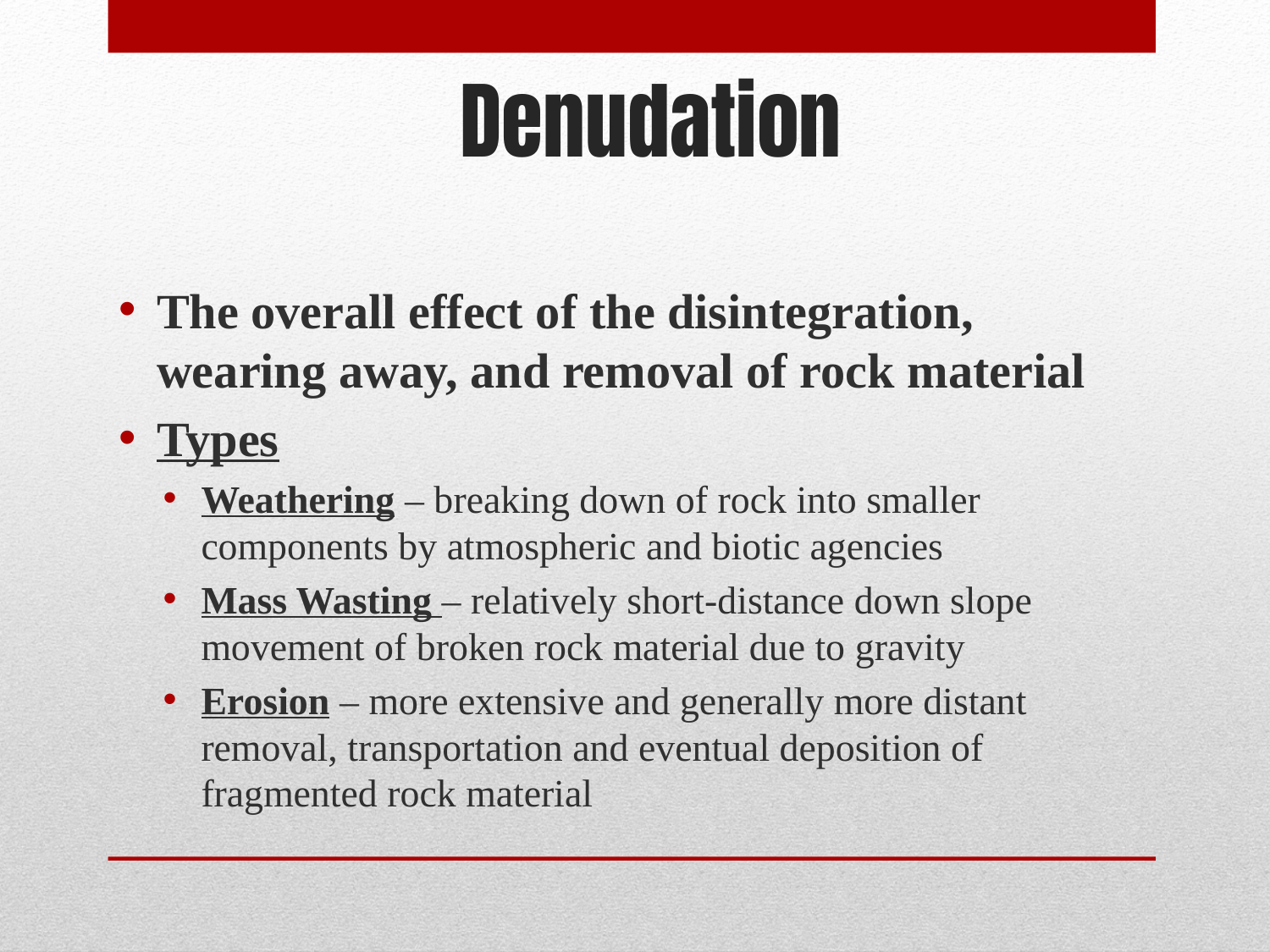

Denudation
The overall effect of the disintegration, wearing away, and removal of rock material
Types
Weathering – breaking down of rock into smaller components by atmospheric and biotic agencies
Mass Wasting – relatively short-distance down slope movement of broken rock material due to gravity
Erosion – more extensive and generally more distant removal, transportation and eventual deposition of fragmented rock material